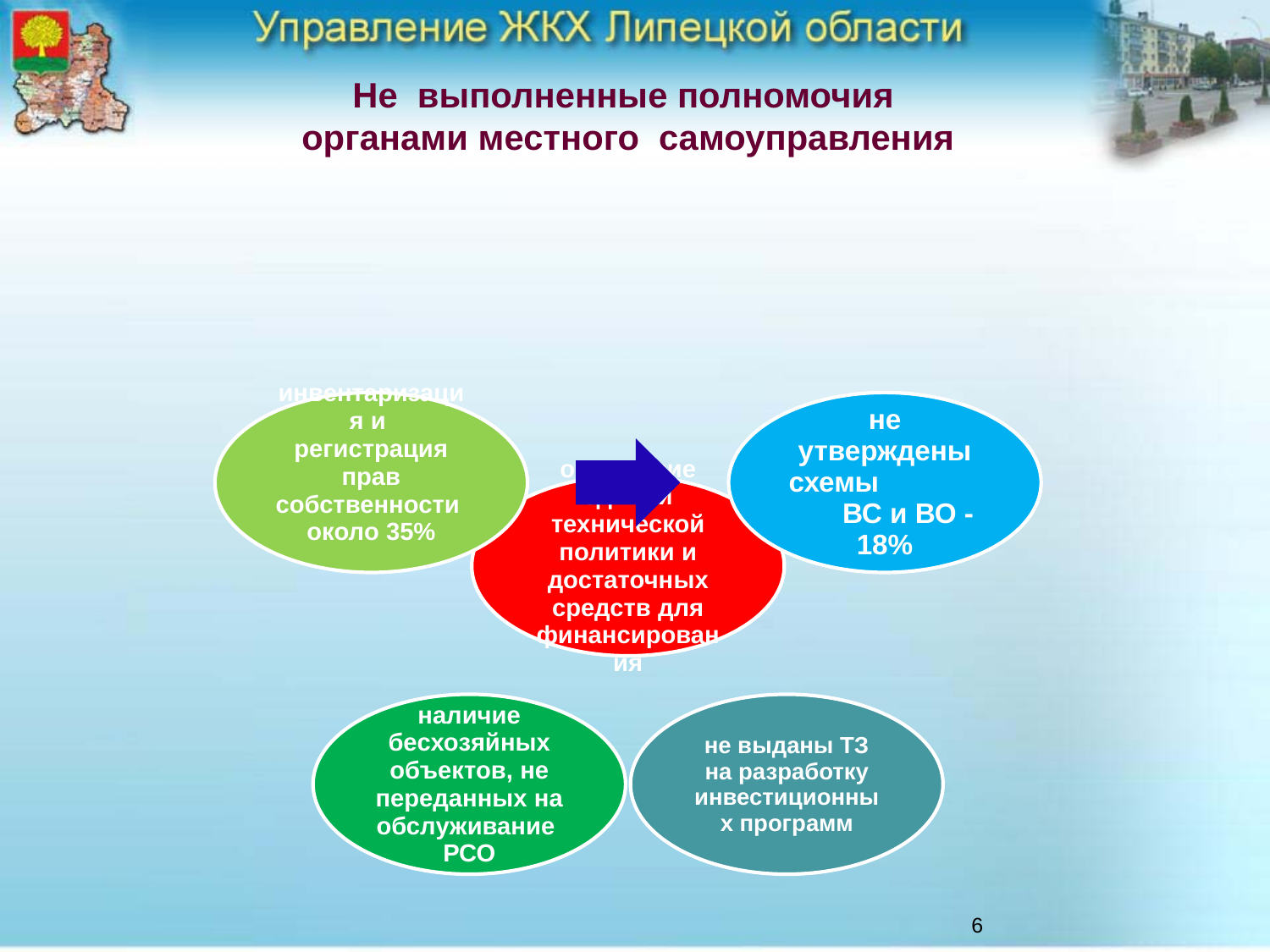

Не  выполненные полномочия
органами местного  самоуправления
отсутствие единой технической политики и достаточных средств для финансирования
не утверждены схемы                    ВС и ВО - 18%
не выданы ТЗ на разработку инвестиционных программ
наличие бесхозяйных объектов, не переданных на обслуживание  РСО
инвентаризация и  регистрация прав собственности  около 35%

6